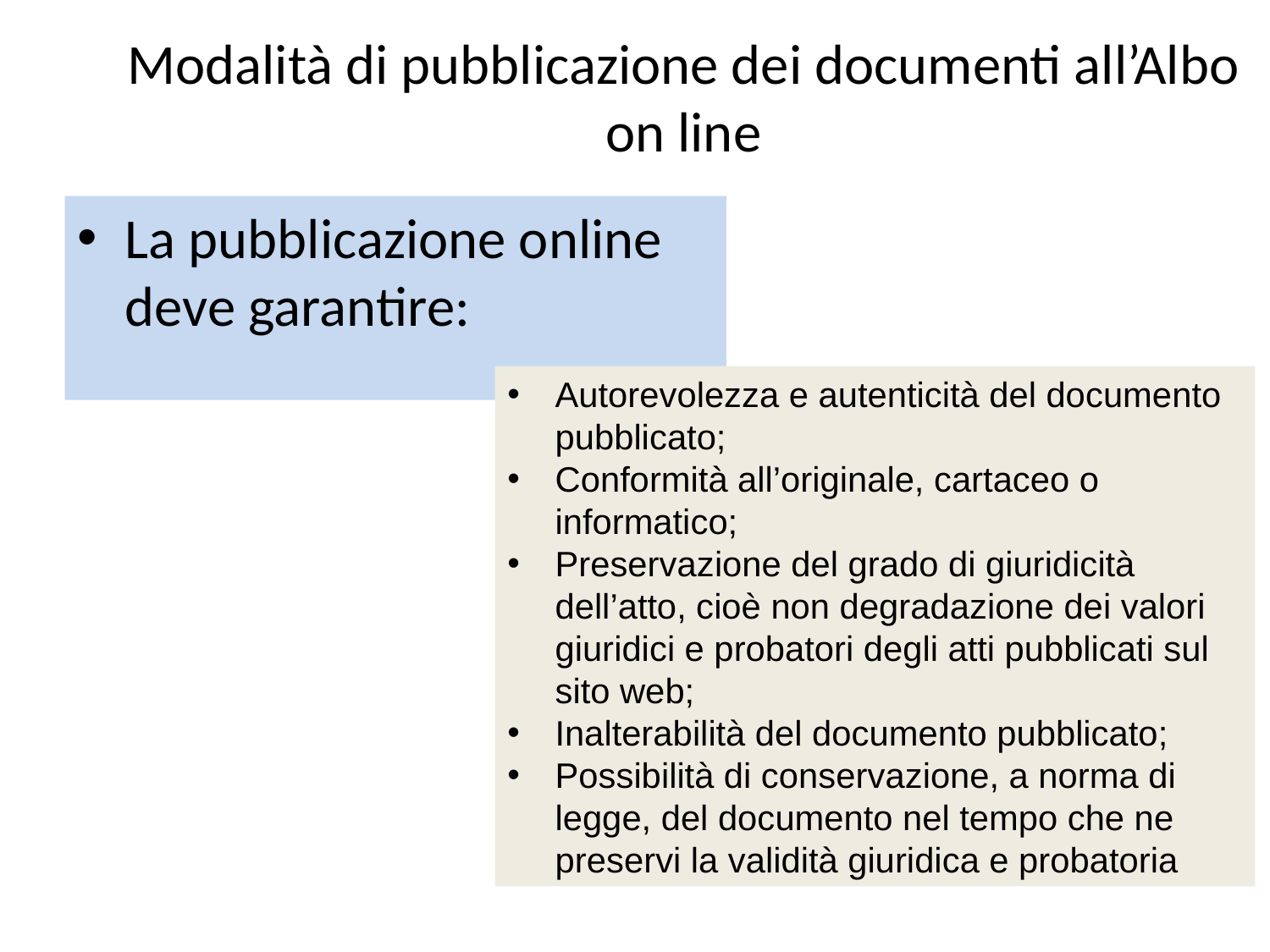

# Modalità di pubblicazione dei documenti all’Albo on line
La pubblicazione online deve garantire:
Autorevolezza e autenticità del documento pubblicato;
Conformità all’originale, cartaceo o informatico;
Preservazione del grado di giuridicità dell’atto, cioè non degradazione dei valori giuridici e probatori degli atti pubblicati sul sito web;
Inalterabilità del documento pubblicato;
Possibilità di conservazione, a norma di legge, del documento nel tempo che ne preservi la validità giuridica e probatoria